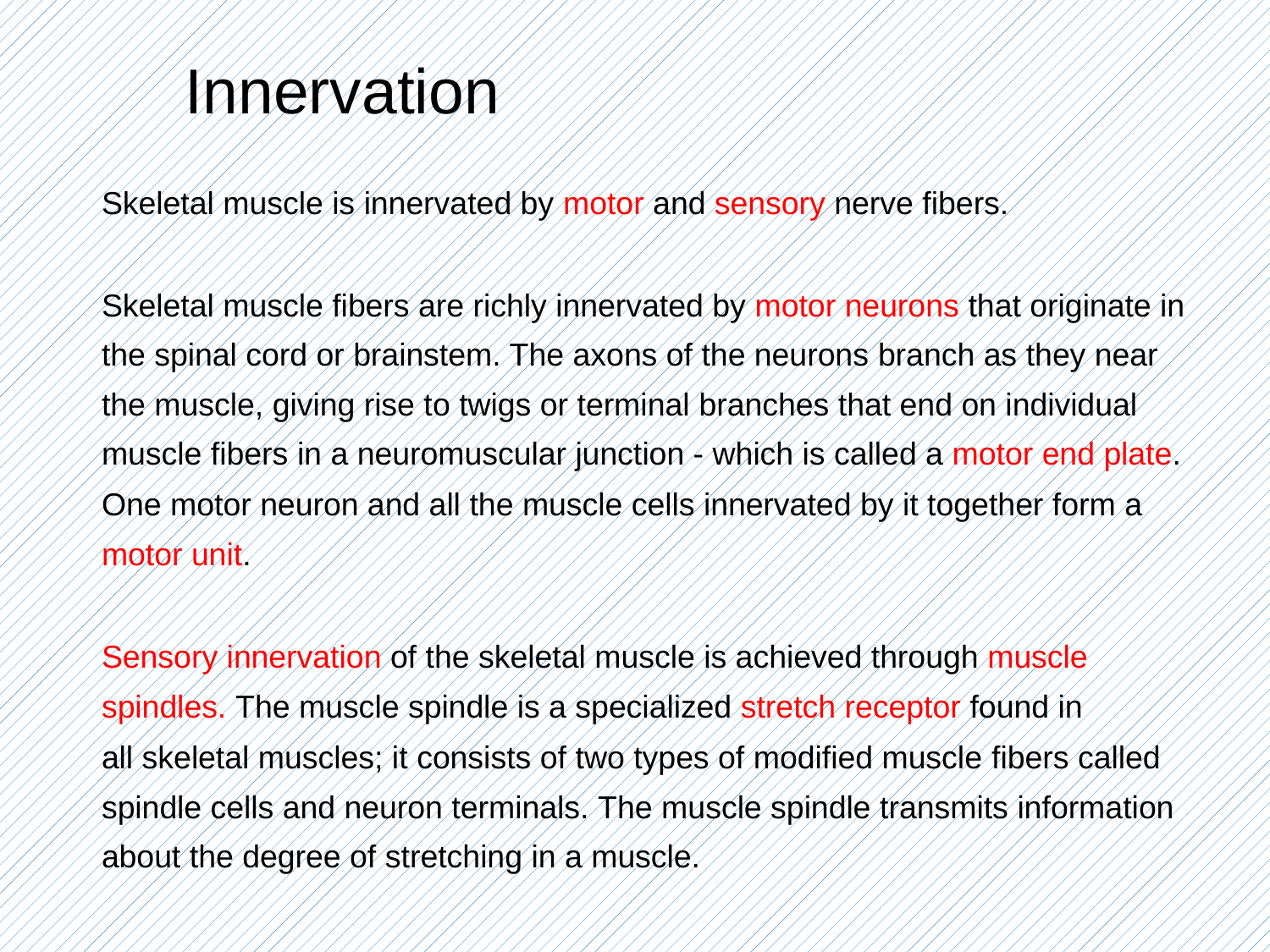

# Innervation
Skeletal muscle is innervated by motor and sensory nerve fibers.

Skeletal muscle fibers are richly innervated by motor neurons that originate in the spinal cord or brainstem. The axons of the neurons branch as they near the muscle, giving rise to twigs or terminal branches that end on individual muscle fibers in a neuromuscular junction - which is called a motor end plate.
One motor neuron and all the muscle cells innervated by it together form a motor unit.

Sensory innervation of the skeletal muscle is achieved through muscle  spindles. The muscle spindle is a specialized stretch receptor found in
all skeletal muscles; it consists of two types of modified muscle fibers called spindle cells and neuron terminals. The muscle spindle transmits information about the degree of stretching in a muscle.